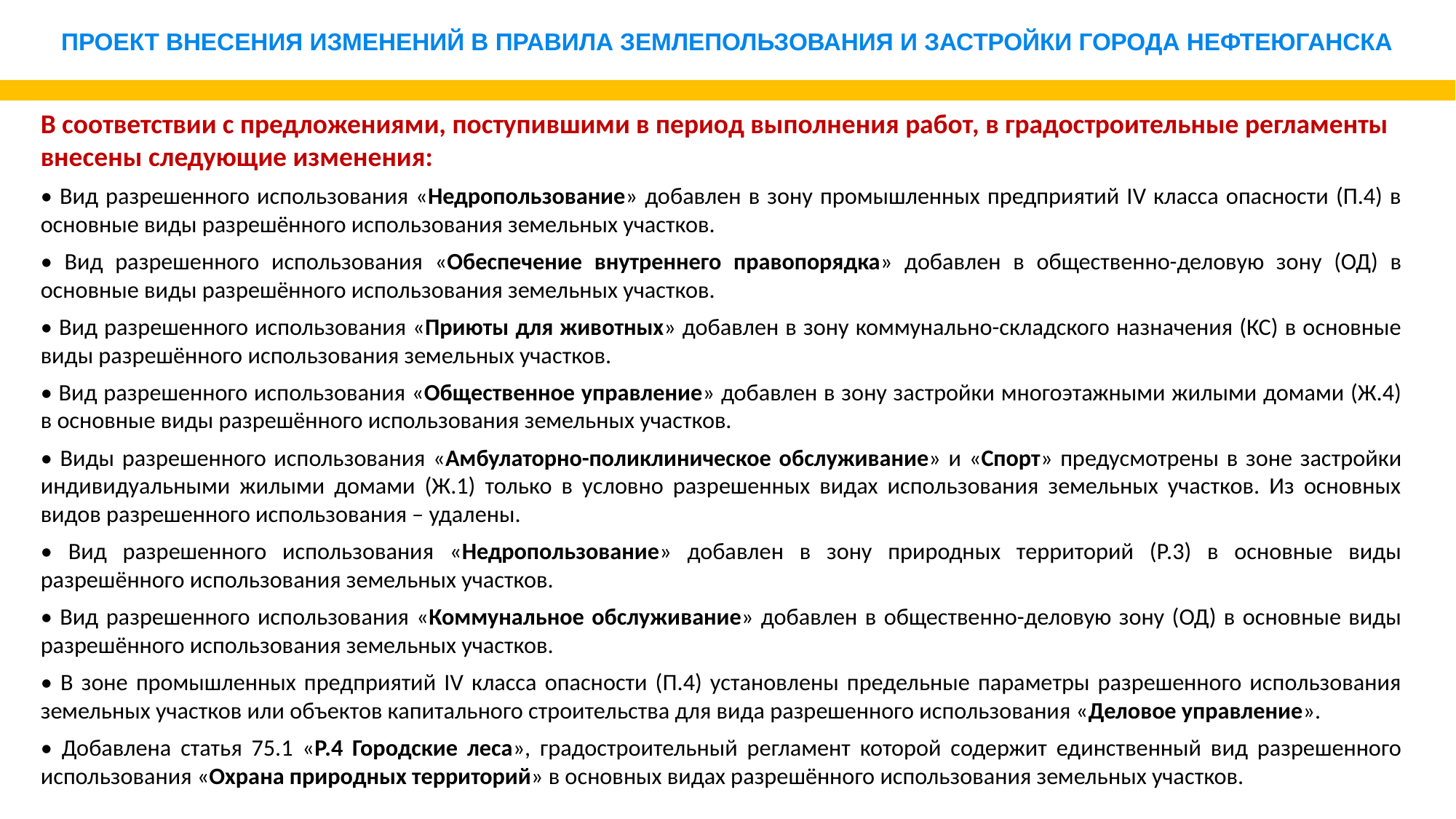

ПРОЕКТ ВНЕСЕНИЯ ИЗМЕНЕНИЙ В ПРАВИЛА ЗЕМЛЕПОЛЬЗОВАНИЯ И ЗАСТРОЙКИ ГОРОДА НЕФТЕЮГАНСКА

В соответствии с предложениями, поступившими в период выполнения работ, в градостроительные регламенты внесены следующие изменения:

• Вид разрешенного использования «Недропользование» добавлен в зону промышленных предприятий IV класса опасности (П.4) в основные виды разрешённого использования земельных участков.

• Вид разрешенного использования «Обеспечение внутреннего правопорядка» добавлен в общественно-деловую зону (ОД) в основные виды разрешённого использования земельных участков.

• Вид разрешенного использования «Приюты для животных» добавлен в зону коммунально-складского назначения (КС) в основные виды разрешённого использования земельных участков.

• Вид разрешенного использования «Общественное управление» добавлен в зону застройки многоэтажными жилыми домами (Ж.4) в основные виды разрешённого использования земельных участков.

• Виды разрешенного использования «Амбулаторно-поликлиническое обслуживание» и «Спорт» предусмотрены в зоне застройки индивидуальными жилыми домами (Ж.1) только в условно разрешенных видах использования земельных участков. Из основных видов разрешенного использования – удалены.

• Вид разрешенного использования «Недропользование» добавлен в зону природных территорий (Р.3) в основные виды разрешённого использования земельных участков.

• Вид разрешенного использования «Коммунальное обслуживание» добавлен в общественно-деловую зону (ОД) в основные виды разрешённого использования земельных участков.

• В зоне промышленных предприятий IV класса опасности (П.4) установлены предельные параметры разрешенного использования земельных участков или объектов капитального строительства для вида разрешенного использования «Деловое управление».

• Добавлена статья 75.1 «Р.4 Городские леса», градостроительный регламент которой содержит единственный вид разрешенного использования «Охрана природных территорий» в основных видах разрешённого использования земельных участков.